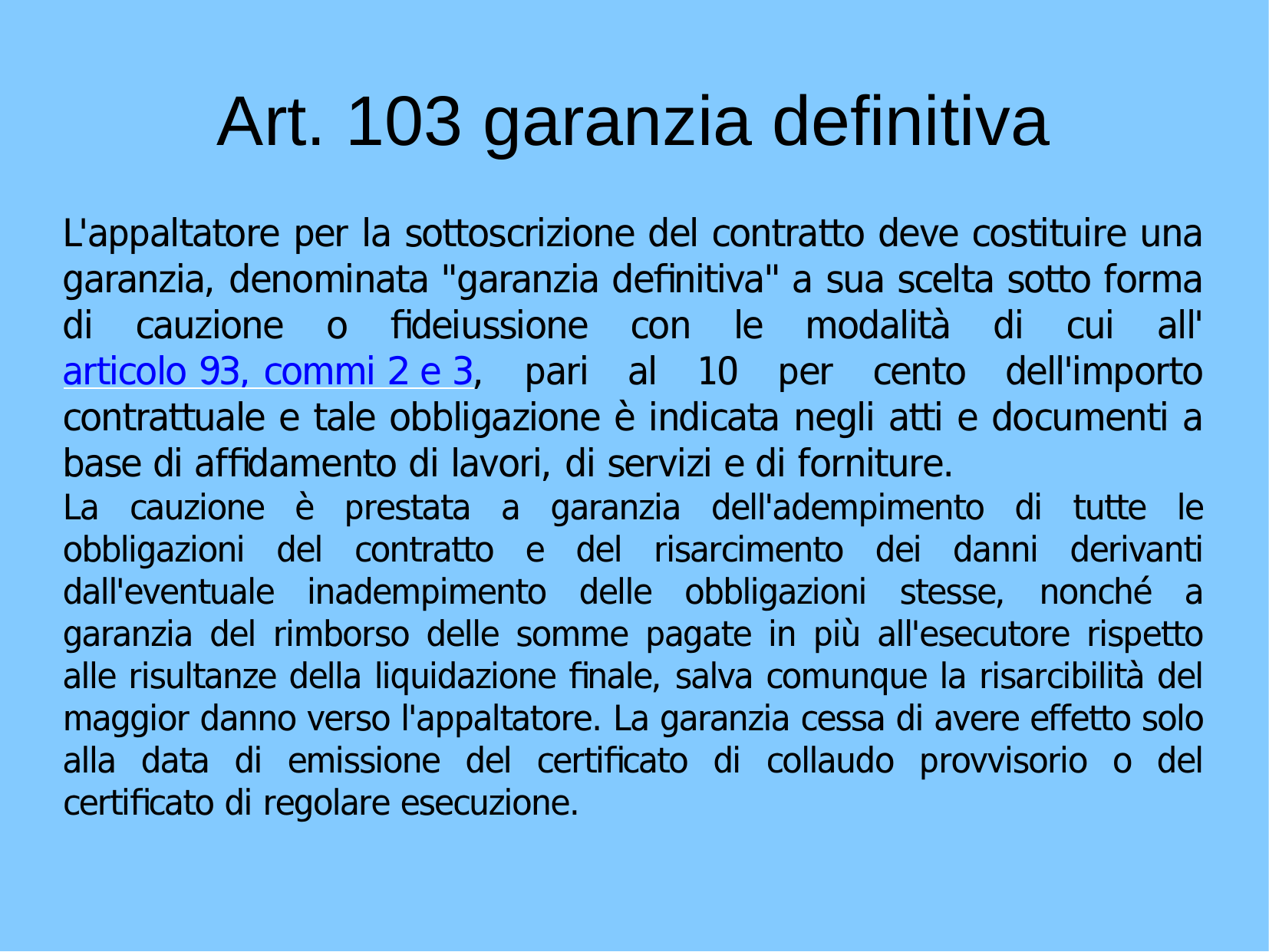

Art. 103 garanzia definitiva
L'appaltatore per la sottoscrizione del contratto deve costituire una garanzia, denominata "garanzia definitiva" a sua scelta sotto forma di cauzione o fideiussione con le modalità di cui all'articolo 93, commi 2 e 3, pari al 10 per cento dell'importo contrattuale e tale obbligazione è indicata negli atti e documenti a base di affidamento di lavori, di servizi e di forniture.
La cauzione è prestata a garanzia dell'adempimento di tutte le obbligazioni del contratto e del risarcimento dei danni derivanti dall'eventuale inadempimento delle obbligazioni stesse, nonché a garanzia del rimborso delle somme pagate in più all'esecutore rispetto alle risultanze della liquidazione finale, salva comunque la risarcibilità del maggior danno verso l'appaltatore. La garanzia cessa di avere effetto solo alla data di emissione del certificato di collaudo provvisorio o del certificato di regolare esecuzione.